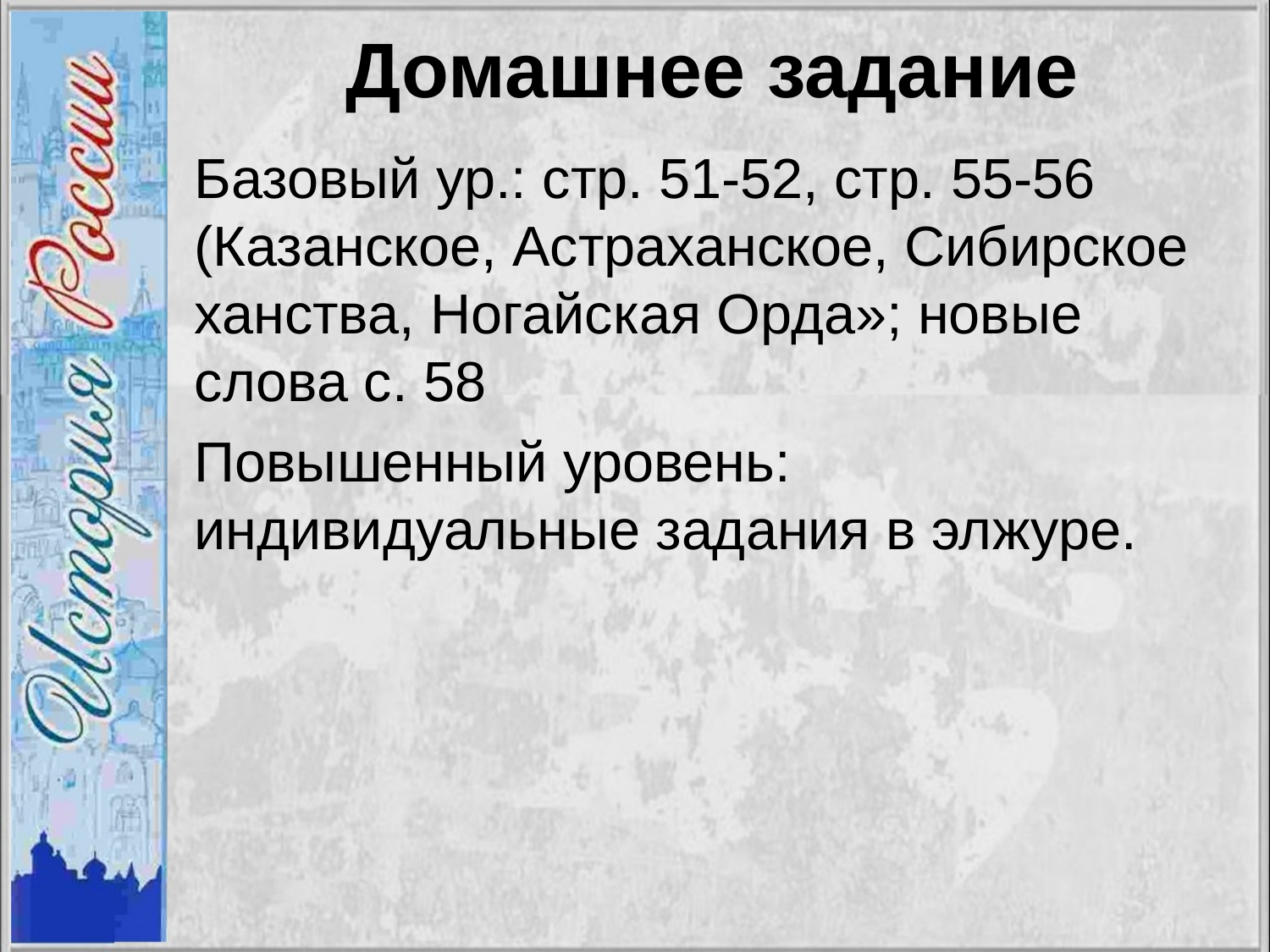

# Домашнее задание
Базовый ур.: стр. 51-52, стр. 55-56 (Казанское, Астраханское, Сибирское ханства, Ногайская Орда»; новые слова с. 58
Повышенный уровень: индивидуальные задания в элжуре.